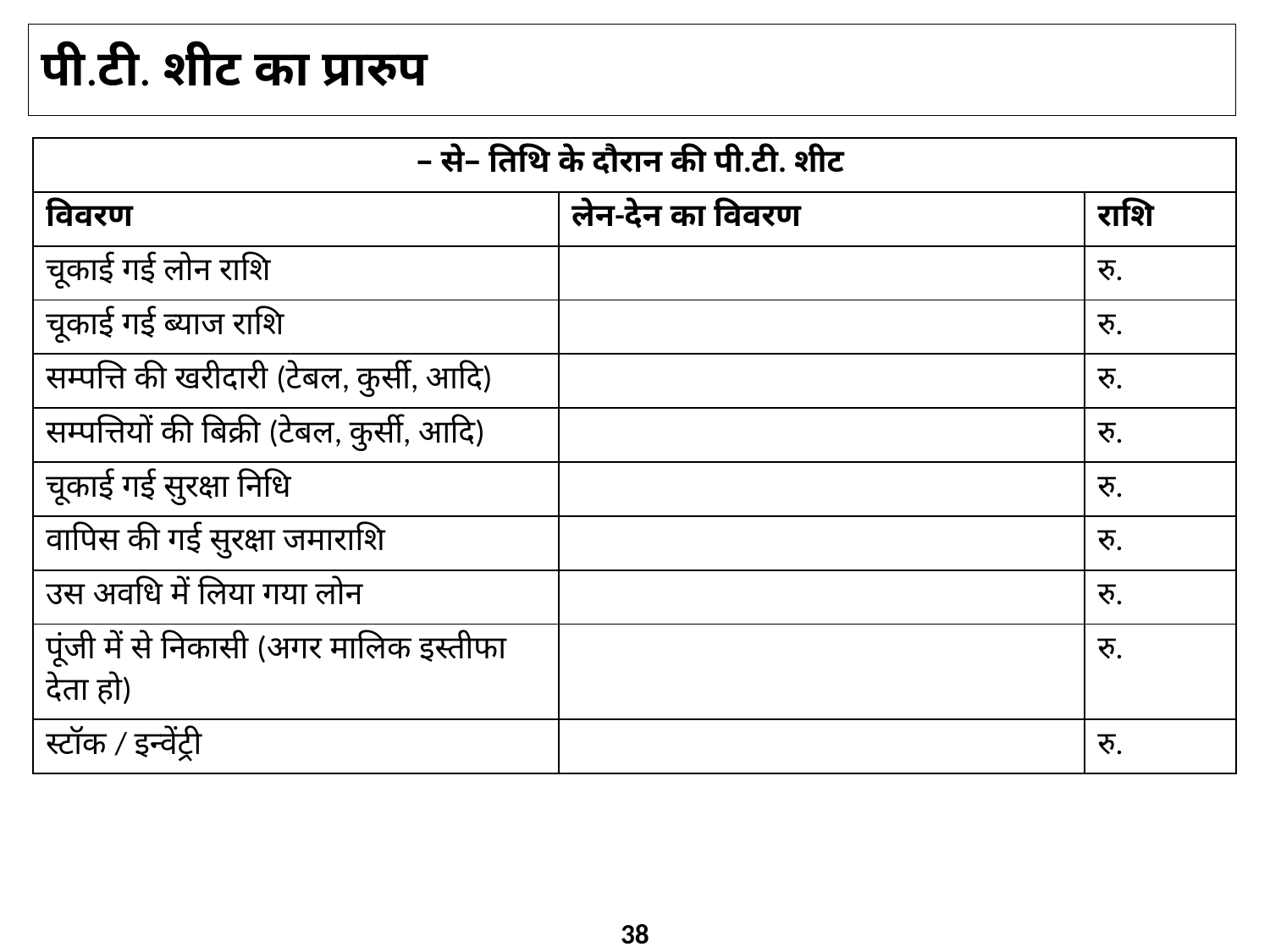

# पी.टी. शीट का प्रारुप
| – से– तिथि के दौरान की पी.टी. शीट |  |  |
| --- | --- | --- |
| विवरण | लेन-देन का विवरण | राशि |
| चूकाई गई लोन राशि |  | रु. |
| चूकाई गई ब्याज राशि |  | रु. |
| सम्पत्ति की खरीदारी (टेबल, कुर्सी, आदि) |  | रु. |
| सम्पत्तियों की बिक्री (टेबल, कुर्सी, आदि) |  | रु. |
| चूकाई गई सुरक्षा निधि |  | रु. |
| वापिस की गई सुरक्षा जमाराशि |  | रु. |
| उस अवधि में लिया गया लोन |  | रु. |
| पूंजी में से निकासी (अगर मालिक इस्तीफा देता हो) |  | रु. |
| स्टॉक / इन्वेंट्री |  | रु. |
38